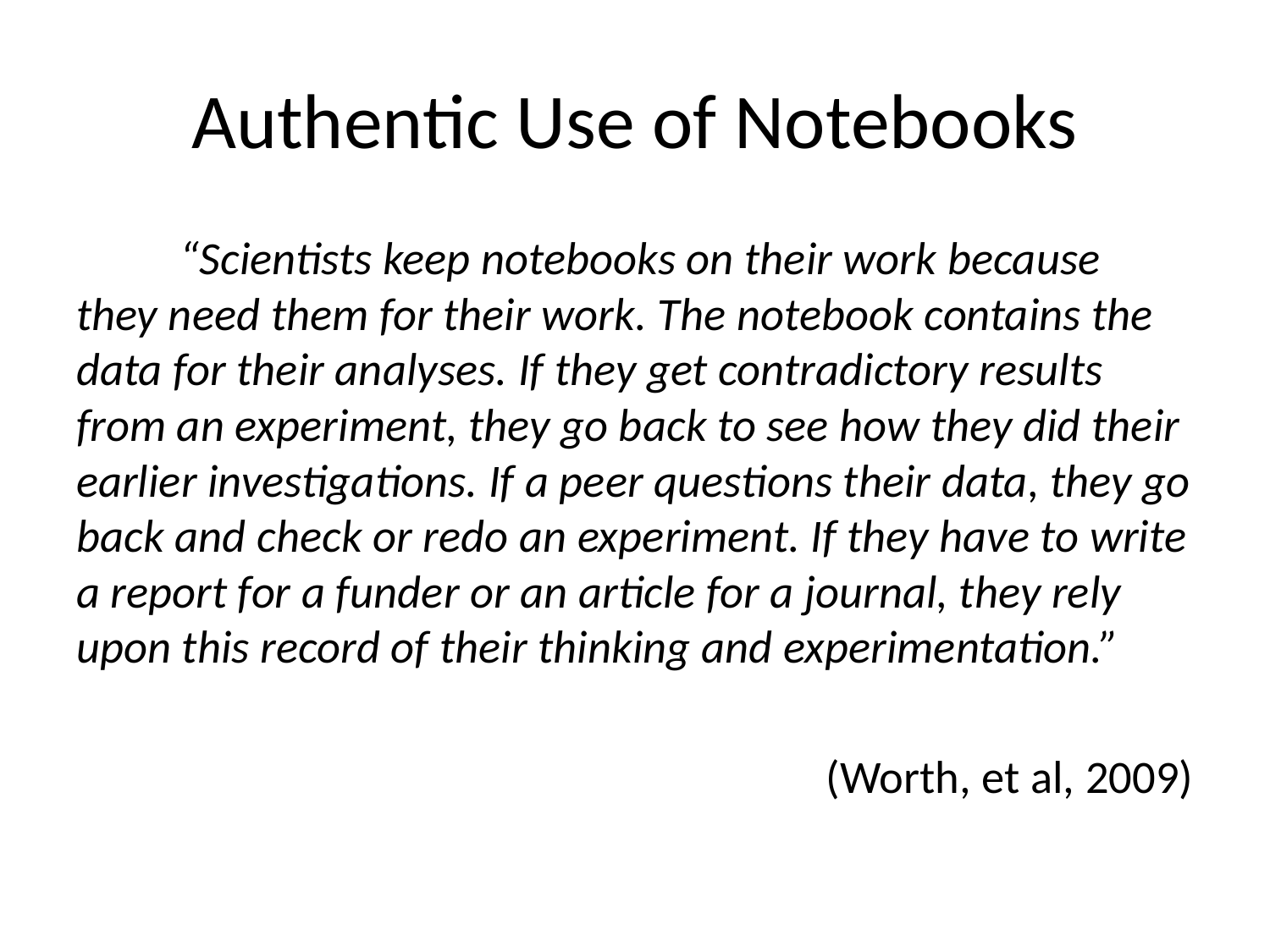

# Authentic Use of Notebooks
	“Scientists keep notebooks on their work because they need them for their work. The notebook contains the data for their analyses. If they get contradictory results from an experiment, they go back to see how they did their earlier investigations. If a peer questions their data, they go back and check or redo an experiment. If they have to write a report for a funder or an article for a journal, they rely upon this record of their thinking and experimentation.”

(Worth, et al, 2009)